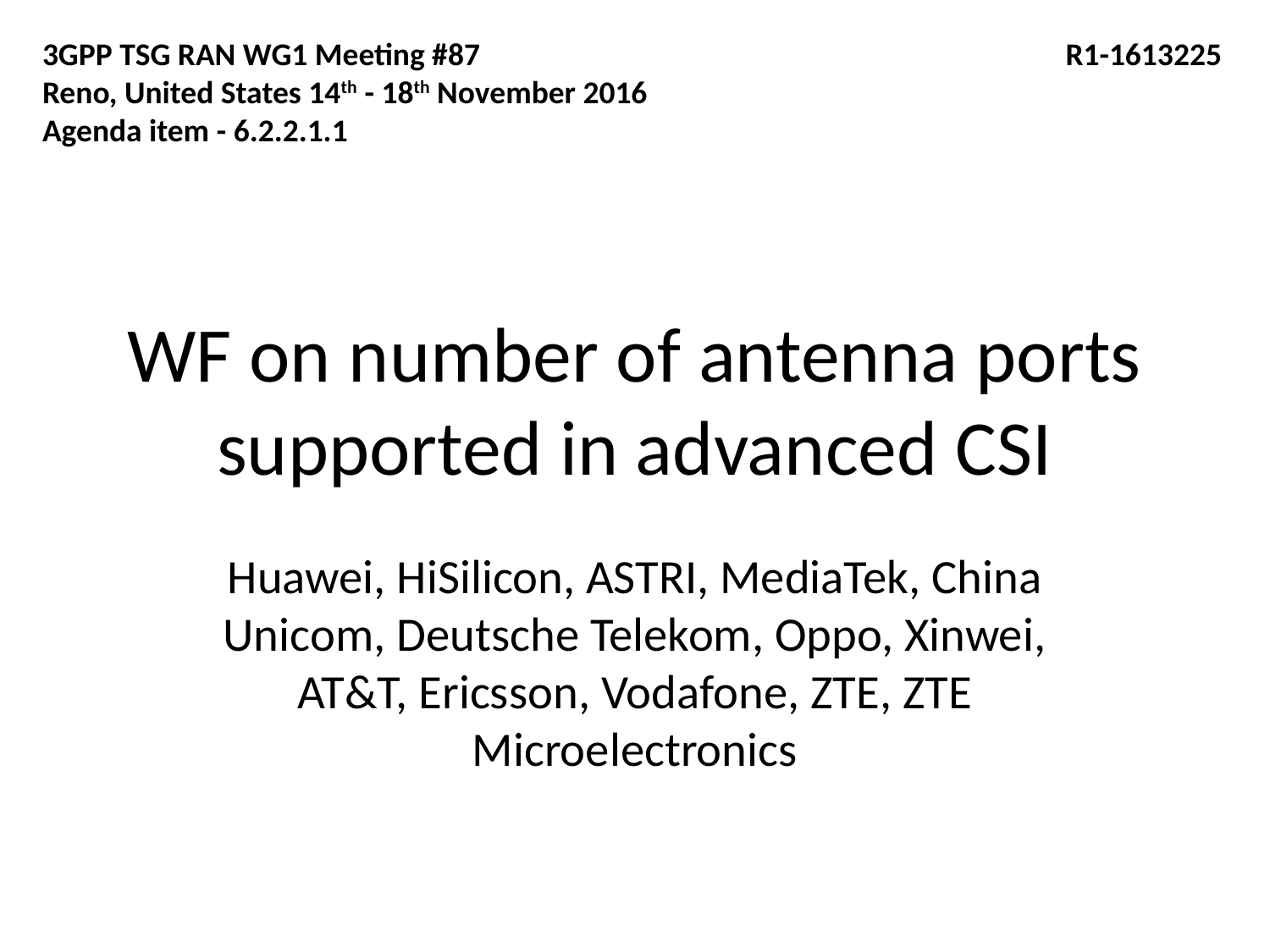

3GPP TSG RAN WG1 Meeting #87				                	 R1-1613225
Reno, United States 14th - 18th November 2016
Agenda item - 6.2.2.1.1
# WF on number of antenna ports supported in advanced CSI
Huawei, HiSilicon, ASTRI, MediaTek, China Unicom, Deutsche Telekom, Oppo, Xinwei, AT&T, Ericsson, Vodafone, ZTE, ZTE Microelectronics